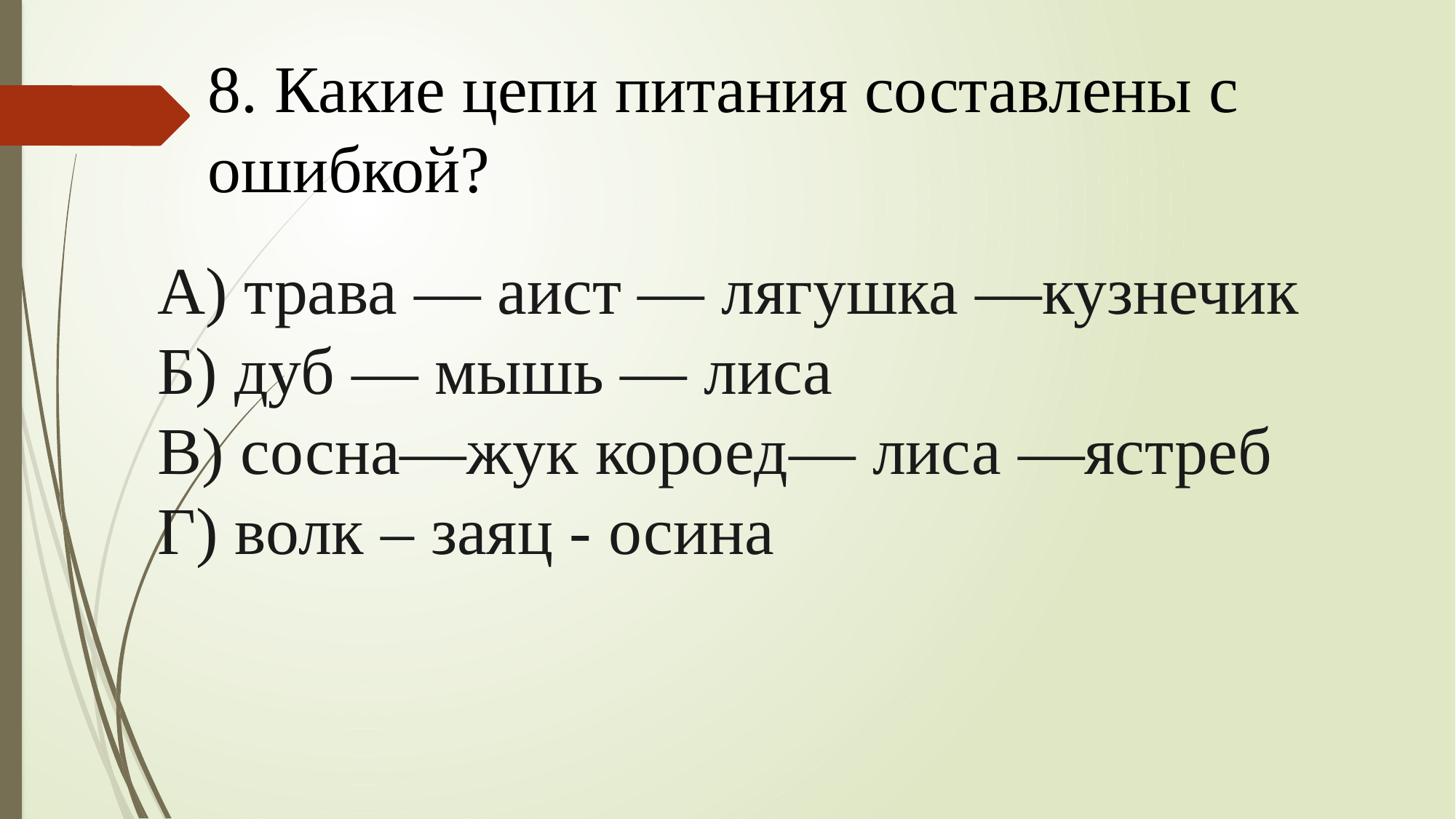

8. Какие цепи питания составлены с ошибкой?
А) трава — аист — лягушка —кузнечик
Б) дуб — мышь — лиса
В) сосна—жук короед— лиса —ястреб
Г) волк – заяц - осина